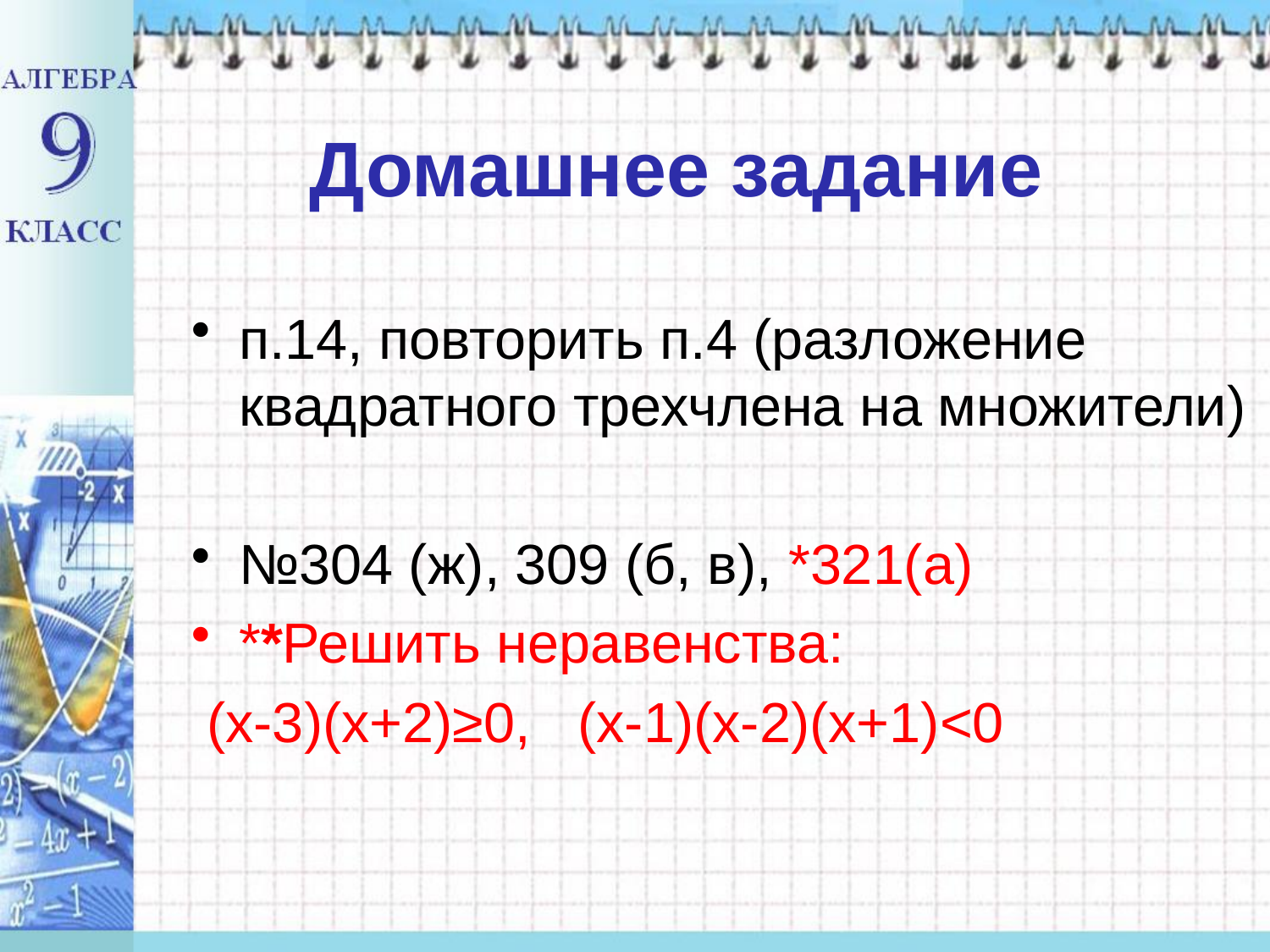

# Домашнее задание
п.14, повторить п.4 (разложение квадратного трехчлена на множители)

№304 (ж), 309 (б, в), *321(а)
**Решить неравенства:
 (х-3)(х+2)≥0,   (х-1)(х-2)(х+1)<0